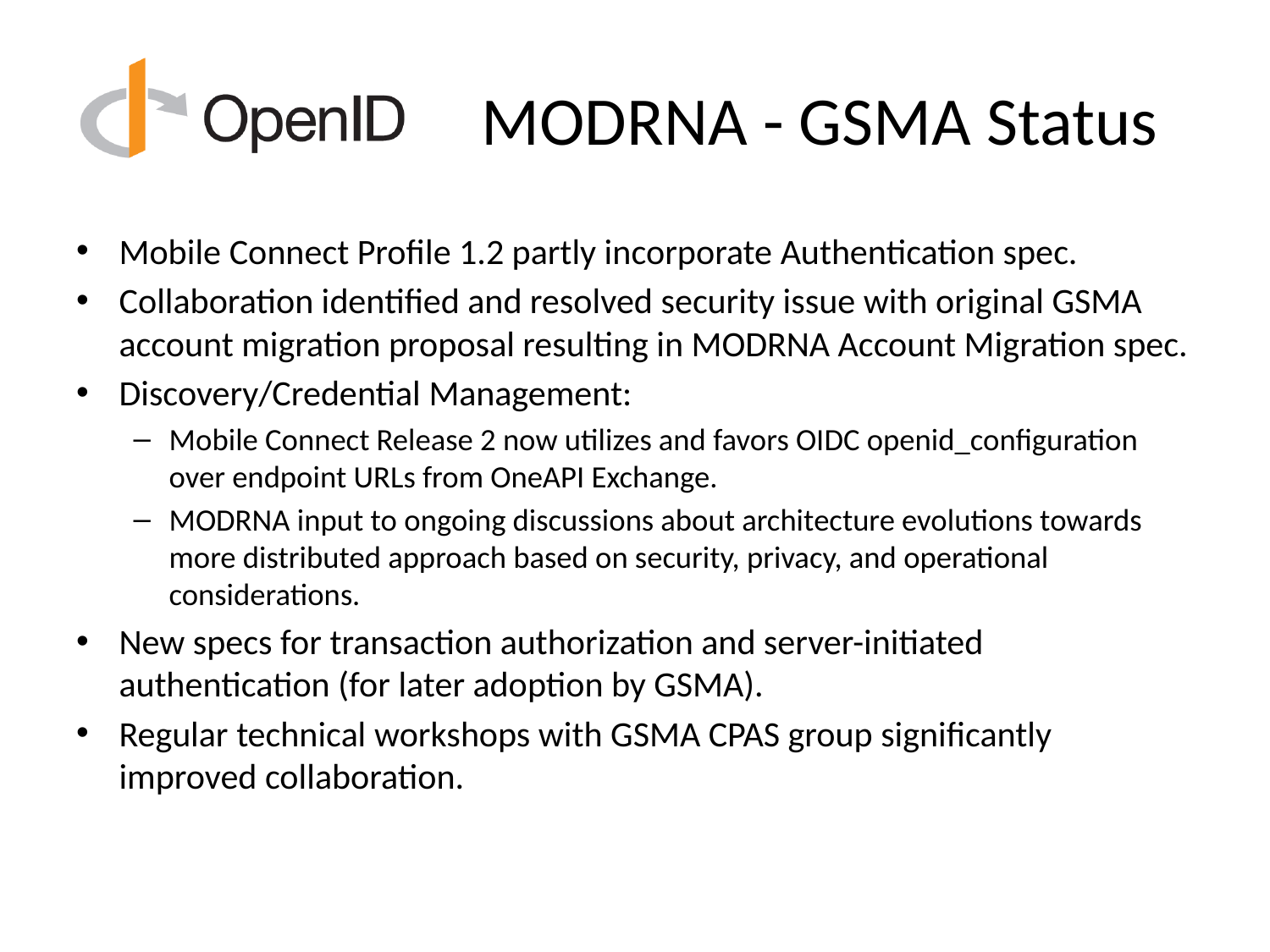

# MODRNA - GSMA Status
Mobile Connect Profile 1.2 partly incorporate Authentication spec.
Collaboration identified and resolved security issue with original GSMA account migration proposal resulting in MODRNA Account Migration spec.
Discovery/Credential Management:
Mobile Connect Release 2 now utilizes and favors OIDC openid_configuration over endpoint URLs from OneAPI Exchange.
MODRNA input to ongoing discussions about architecture evolutions towards more distributed approach based on security, privacy, and operational considerations.
New specs for transaction authorization and server-initiated authentication (for later adoption by GSMA).
Regular technical workshops with GSMA CPAS group significantly improved collaboration.